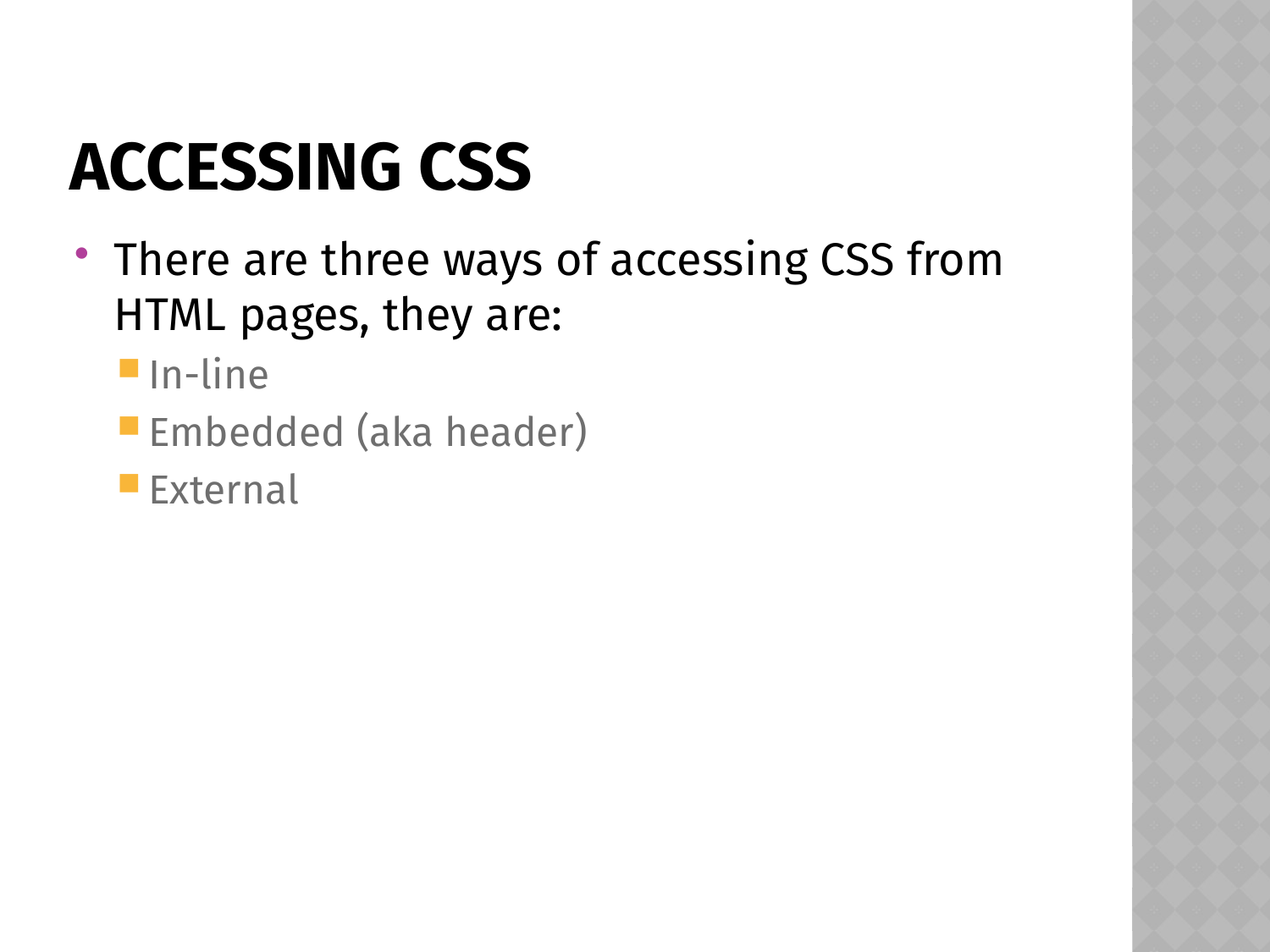

# Accessing CSS
There are three ways of accessing CSS from HTML pages, they are:
In-line
Embedded (aka header)
External